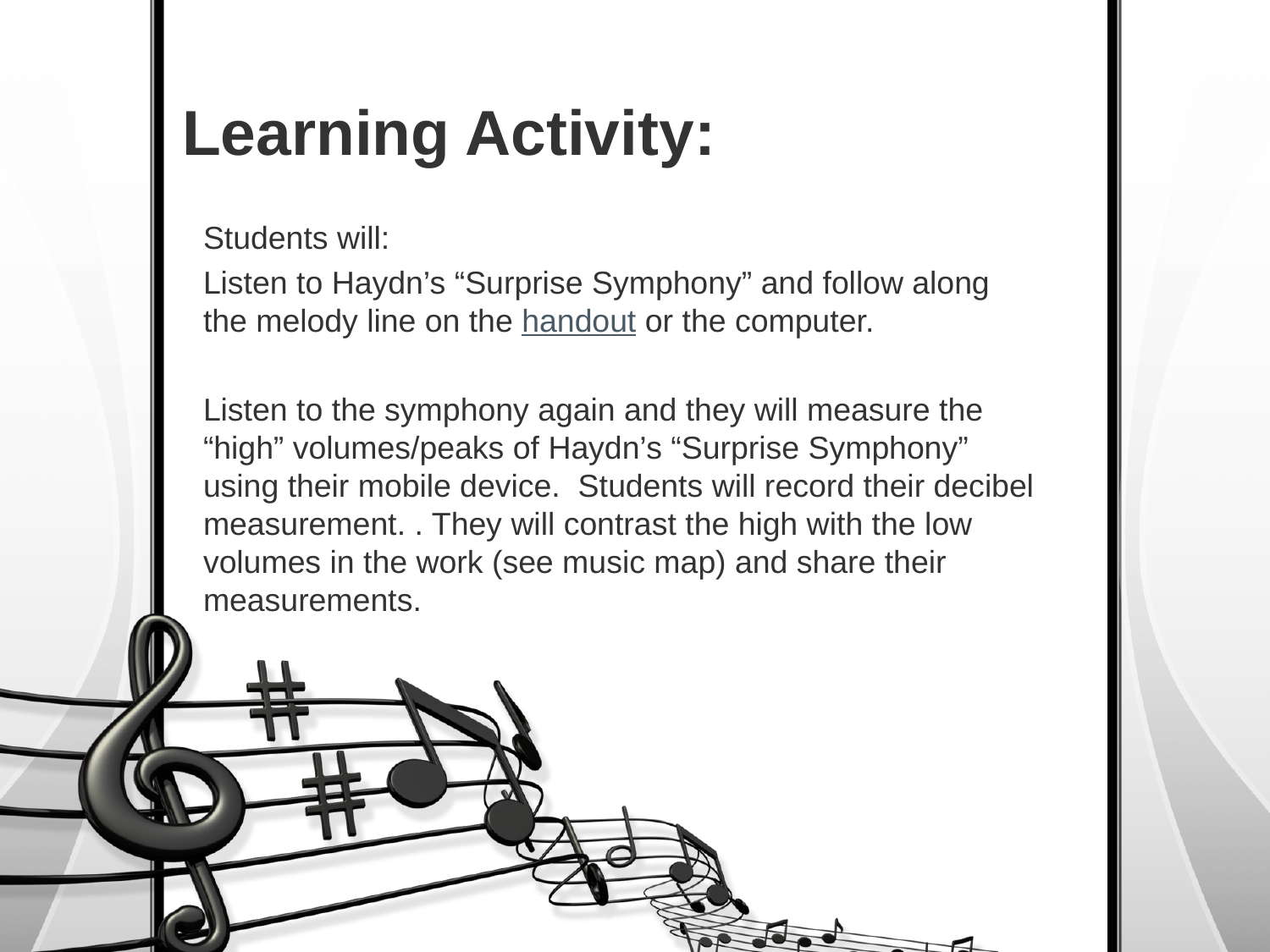

# Learning Activity:
Students will:
Listen to Haydn’s “Surprise Symphony” and follow along the melody line on the handout or the computer.

Listen to the symphony again and they will measure the “high” volumes/peaks of Haydn’s “Surprise Symphony” using their mobile device.  Students will record their decibel measurement. . They will contrast the high with the low volumes in the work (see music map) and share their measurements.